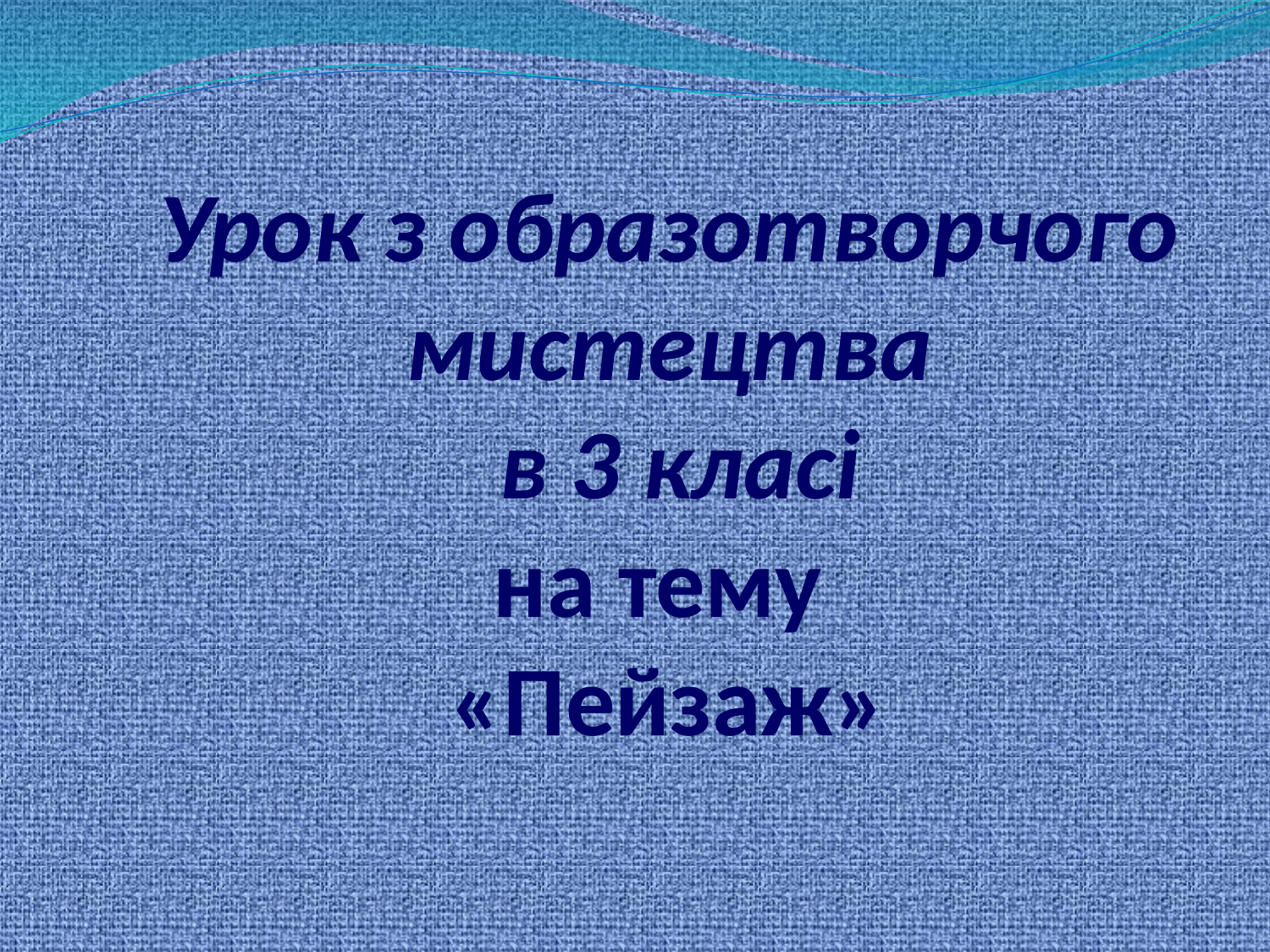

# Урок з образотворчого мистецтва в 3 класі на тему «Пейзаж»